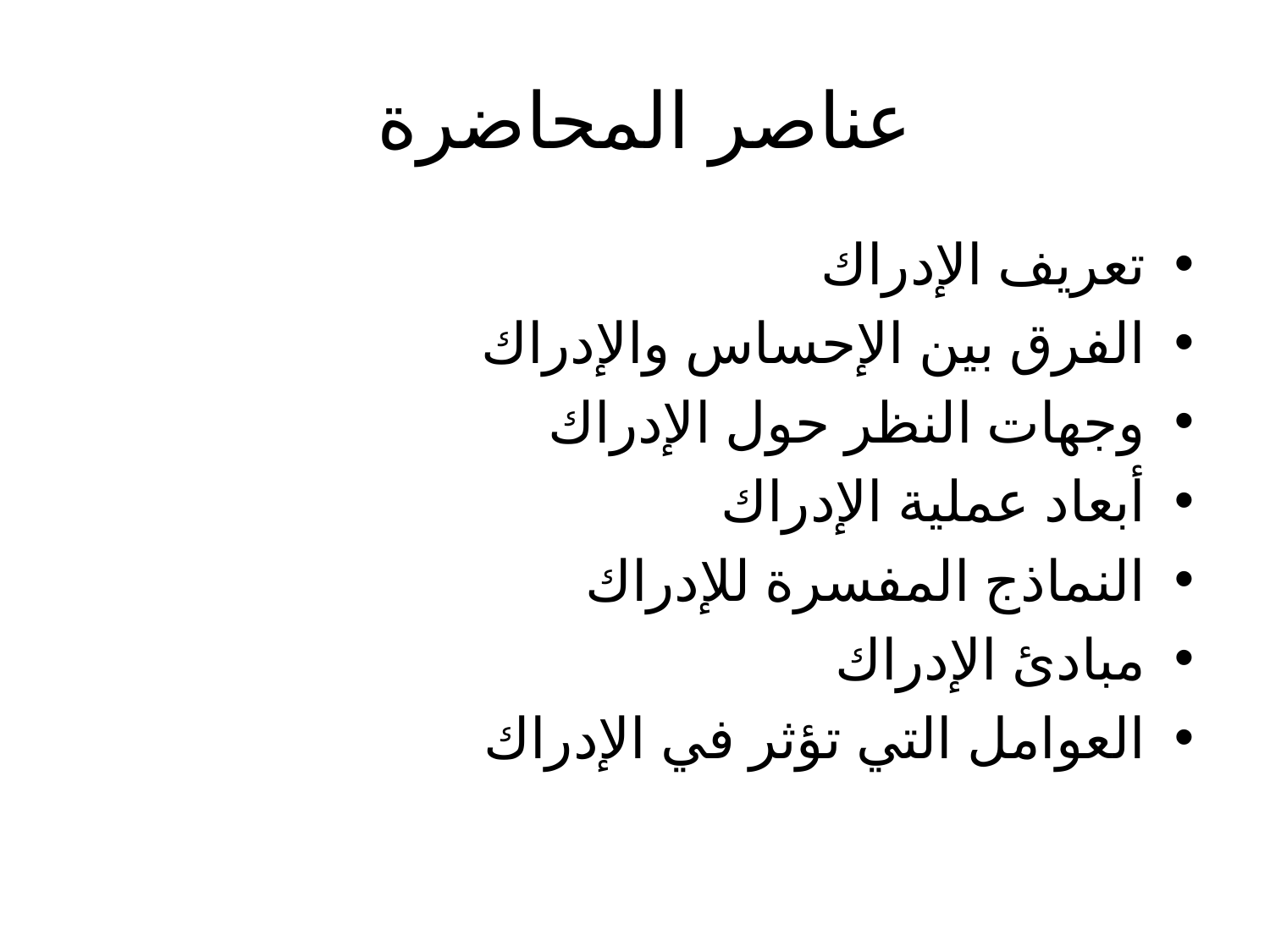

# عناصر المحاضرة
تعريف الإدراك
الفرق بين الإحساس والإدراك
وجهات النظر حول الإدراك
أبعاد عملية الإدراك
النماذج المفسرة للإدراك
مبادئ الإدراك
العوامل التي تؤثر في الإدراك